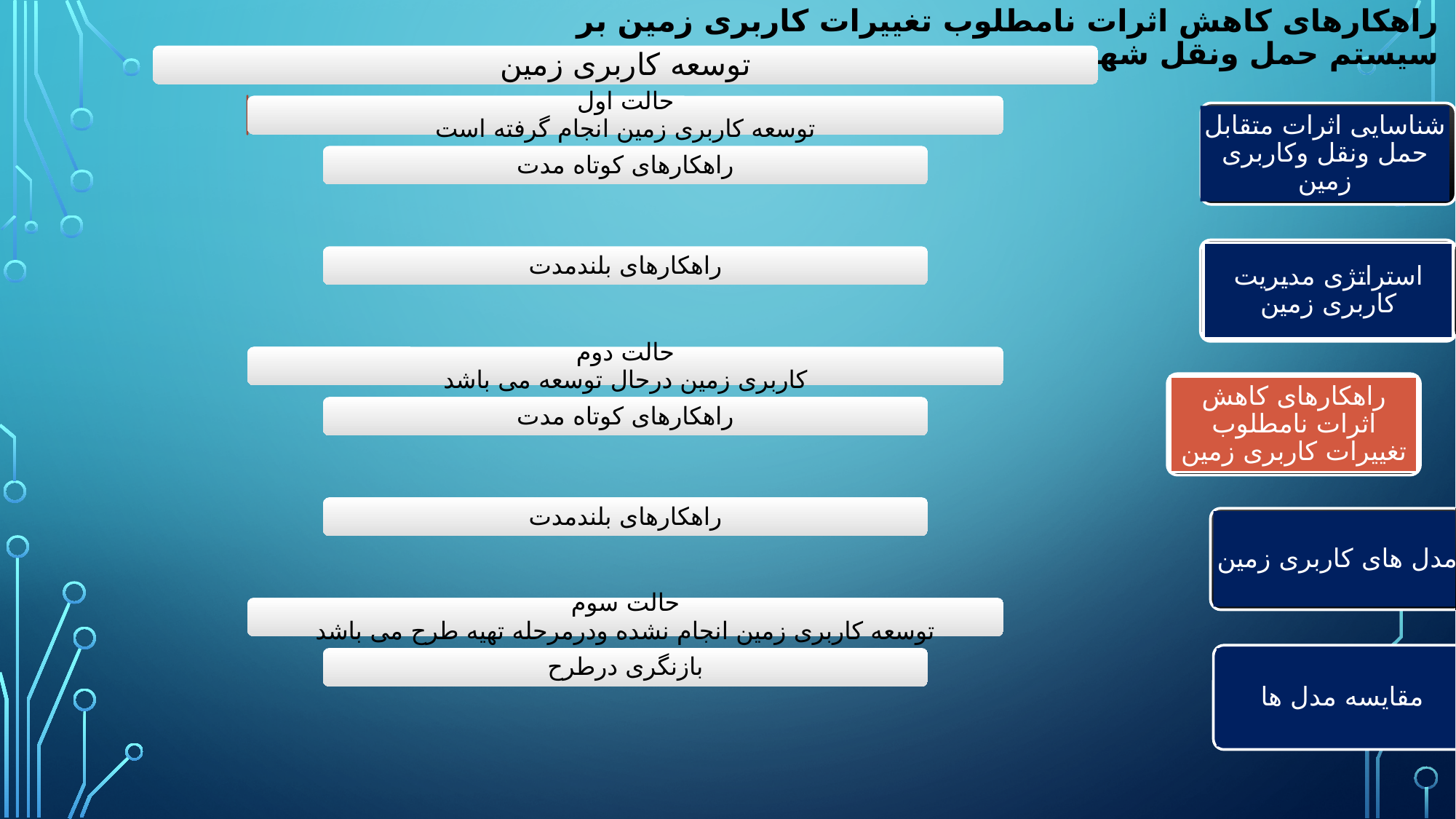

راهکارهای کاهش اثرات نامطلوب تغییرات کاربری زمین بر سیستم حمل ونقل شهری
توسعه کاربری زمین
حالت اول
توسعه کاربری زمین انجام گرفته است
راهکارهای کوتاه مدت
راهکارهای بلندمدت
حالت دوم
کاربری زمین درحال توسعه می باشد
راهکارهای کوتاه مدت
حالت سوم
توسعه کاربری زمین انجام نشده ودرمرحله تهیه طرح می باشد
راهکارهای بلندمدت
بازنگری درطرح

شناسایی اثرات متقابل حمل ونقل وکاربری زمین

استراتژی مدیریت کاربری زمین

راهکارهای کاهش اثرات نامطلوب تغییرات کاربری زمین

مدل های کاربری زمین

مقایسه مدل ها